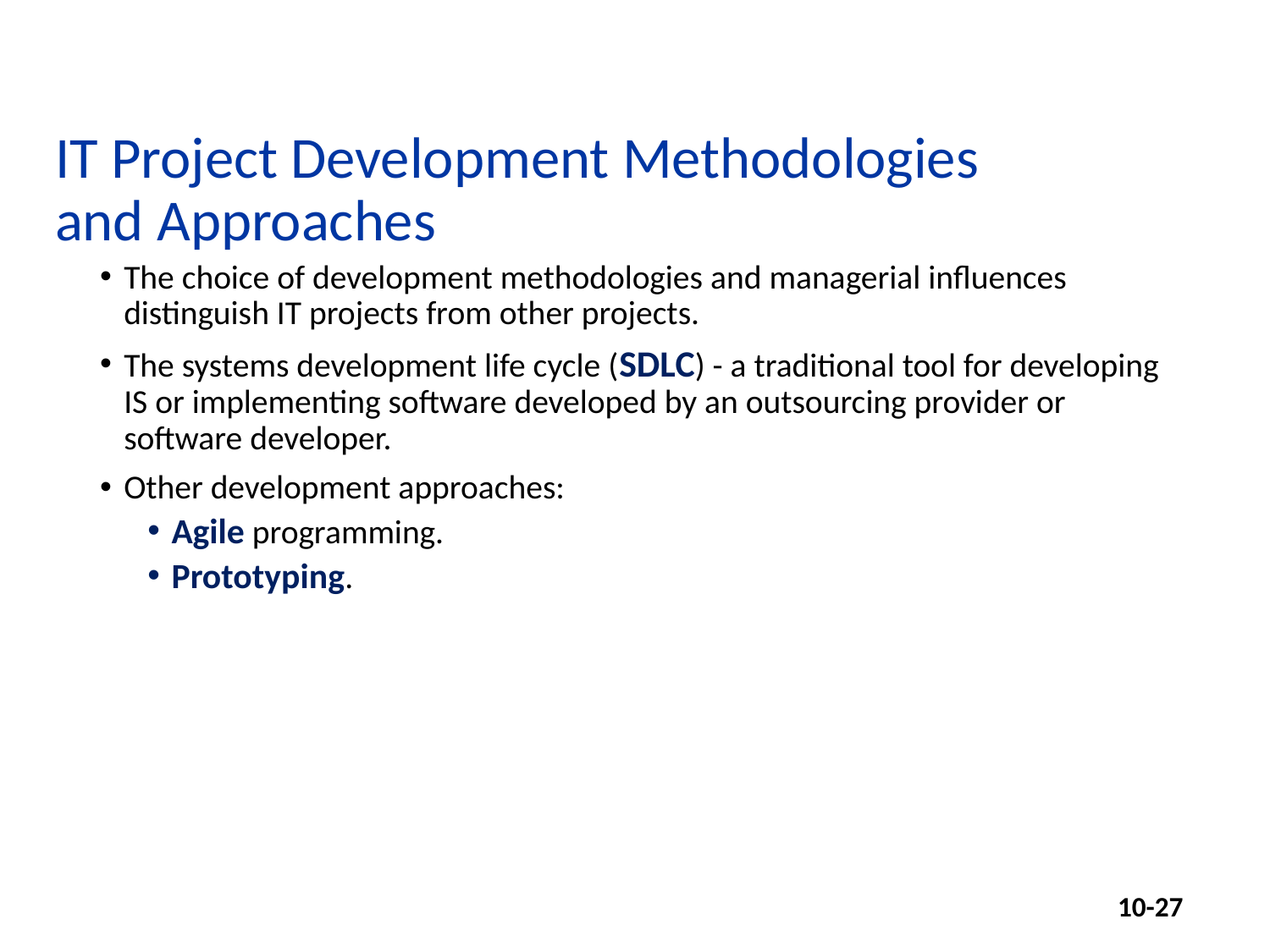

# IT Project Development Methodologies and Approaches
The choice of development methodologies and managerial influences distinguish IT projects from other projects.
The systems development life cycle (SDLC) - a traditional tool for developing IS or implementing software developed by an outsourcing provider or software developer.
Other development approaches:
Agile programming.
Prototyping.